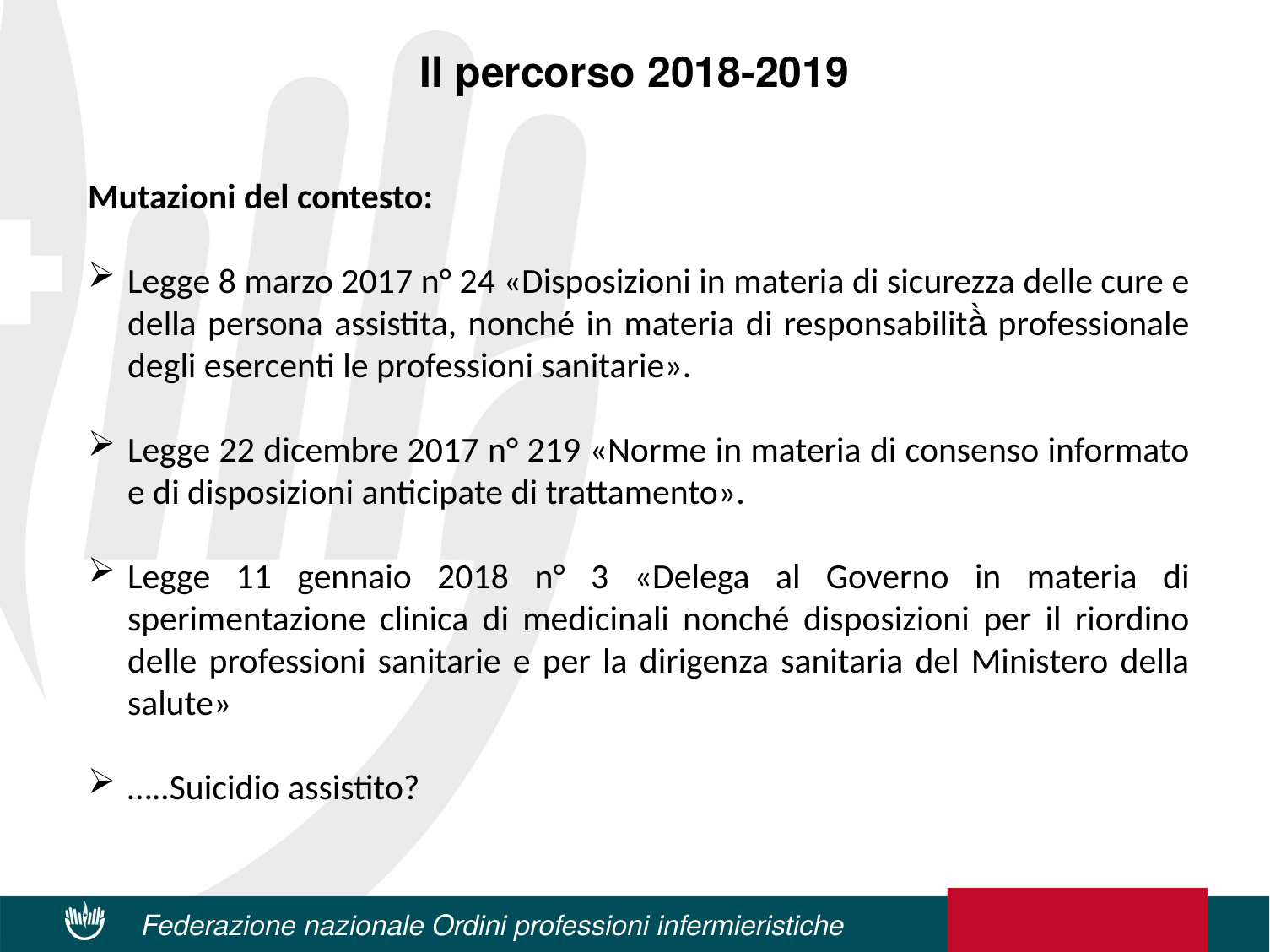

Il percorso 2018-2019
Mutazioni del contesto:

Legge 8 marzo 2017 n° 24 «Disposizioni in materia di sicurezza delle cure e della persona assistita, nonché in materia di responsabilità̀ professionale degli esercenti le professioni sanitarie».

Legge 22 dicembre 2017 n° 219 «Norme in materia di consenso informato e di disposizioni anticipate di trattamento».

Legge 11 gennaio 2018 n° 3 «Delega al Governo in materia di sperimentazione clinica di medicinali nonché disposizioni per il riordino delle professioni sanitarie e per la dirigenza sanitaria del Ministero della salute»

…..Suicidio assistito?
Federazione nazionale Ordini professioni infermieristiche